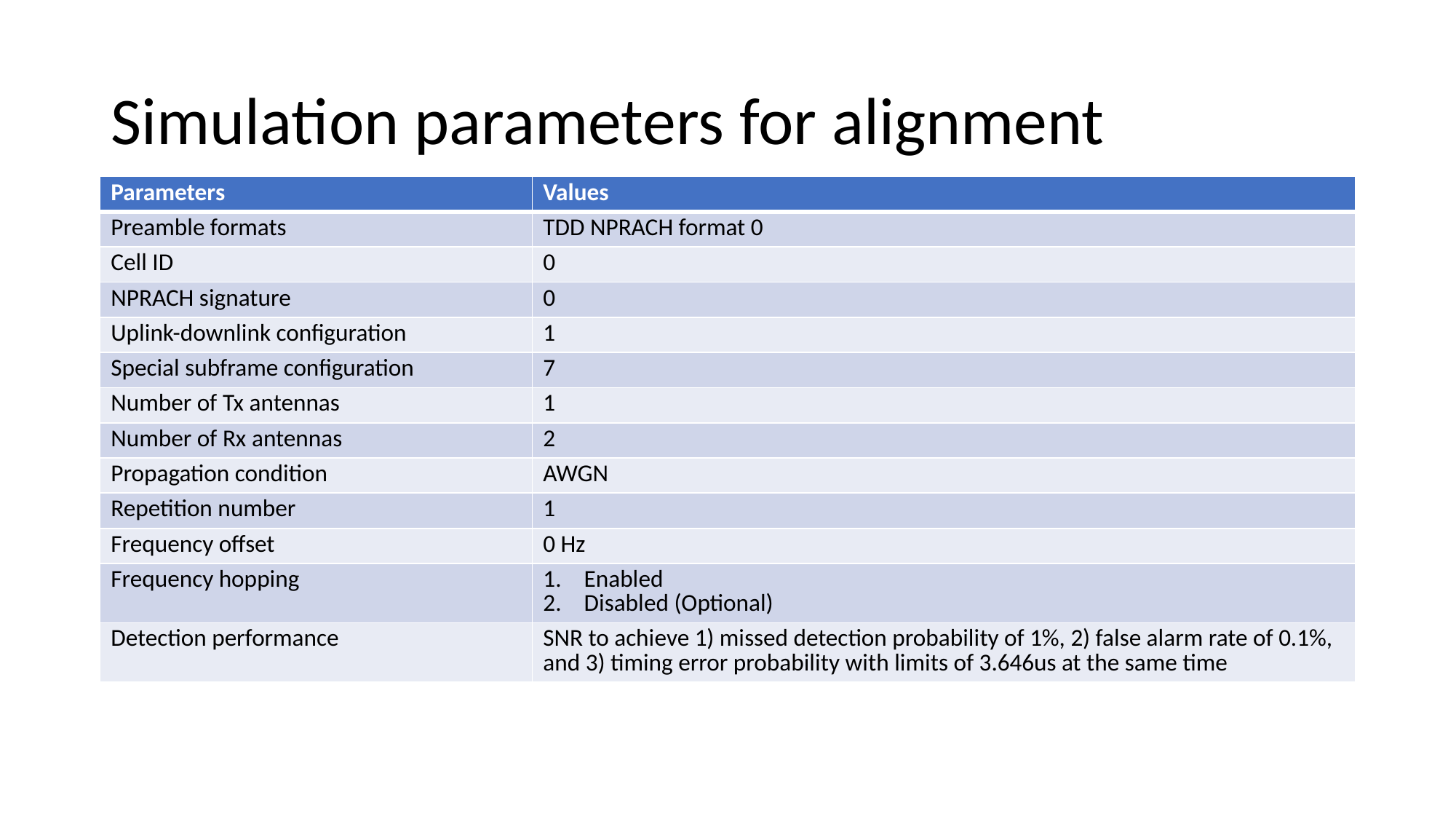

# Simulation parameters for alignment
| Parameters | Values |
| --- | --- |
| Preamble formats | TDD NPRACH format 0 |
| Cell ID | 0 |
| NPRACH signature | 0 |
| Uplink-downlink configuration | 1 |
| Special subframe configuration | 7 |
| Number of Tx antennas | 1 |
| Number of Rx antennas | 2 |
| Propagation condition | AWGN |
| Repetition number | 1 |
| Frequency offset | 0 Hz |
| Frequency hopping | Enabled Disabled (Optional) |
| Detection performance | SNR to achieve 1) missed detection probability of 1%, 2) false alarm rate of 0.1%, and 3) timing error probability with limits of 3.646us at the same time |